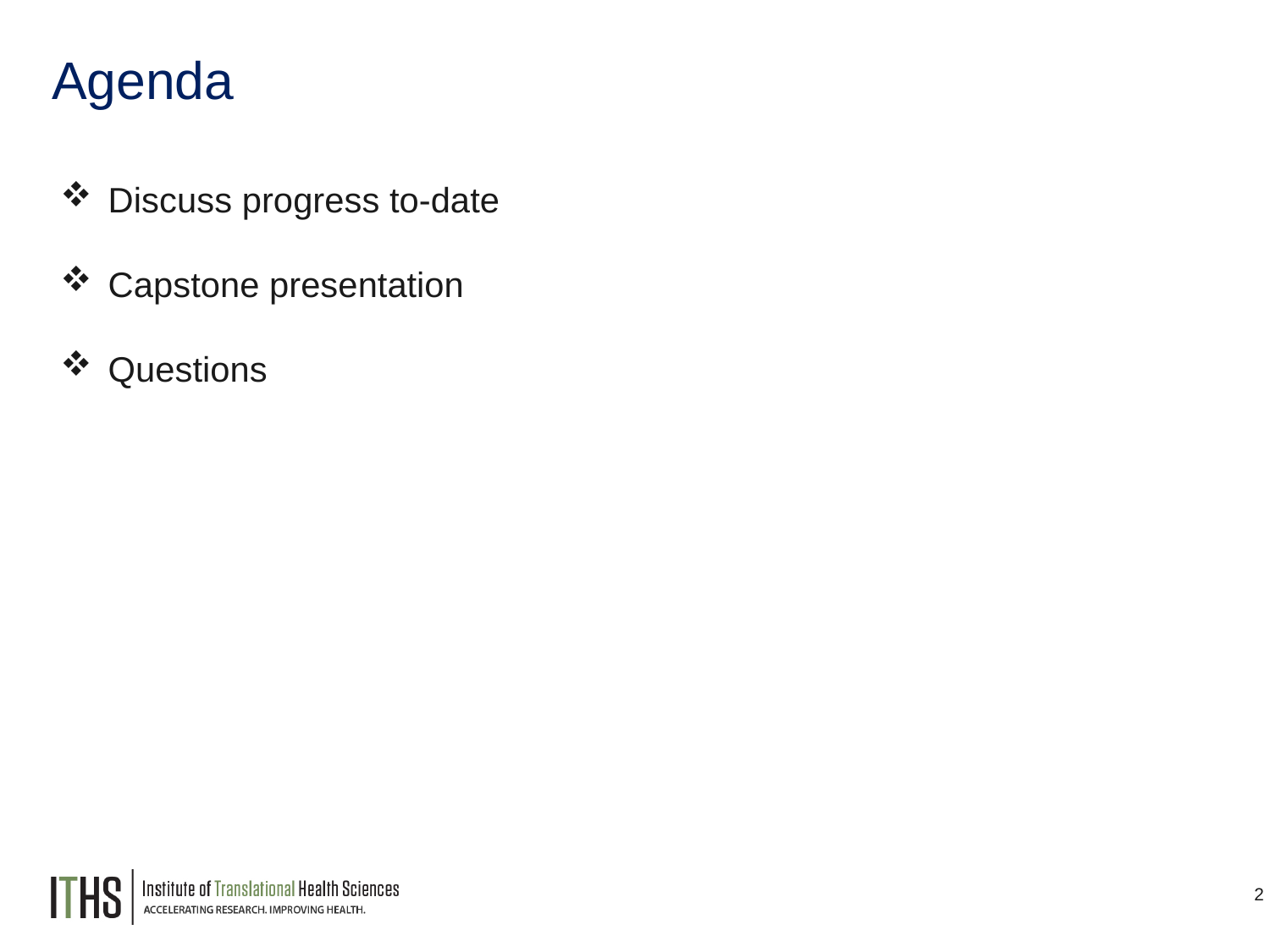

# Agenda
Discuss progress to-date
Capstone presentation
Questions